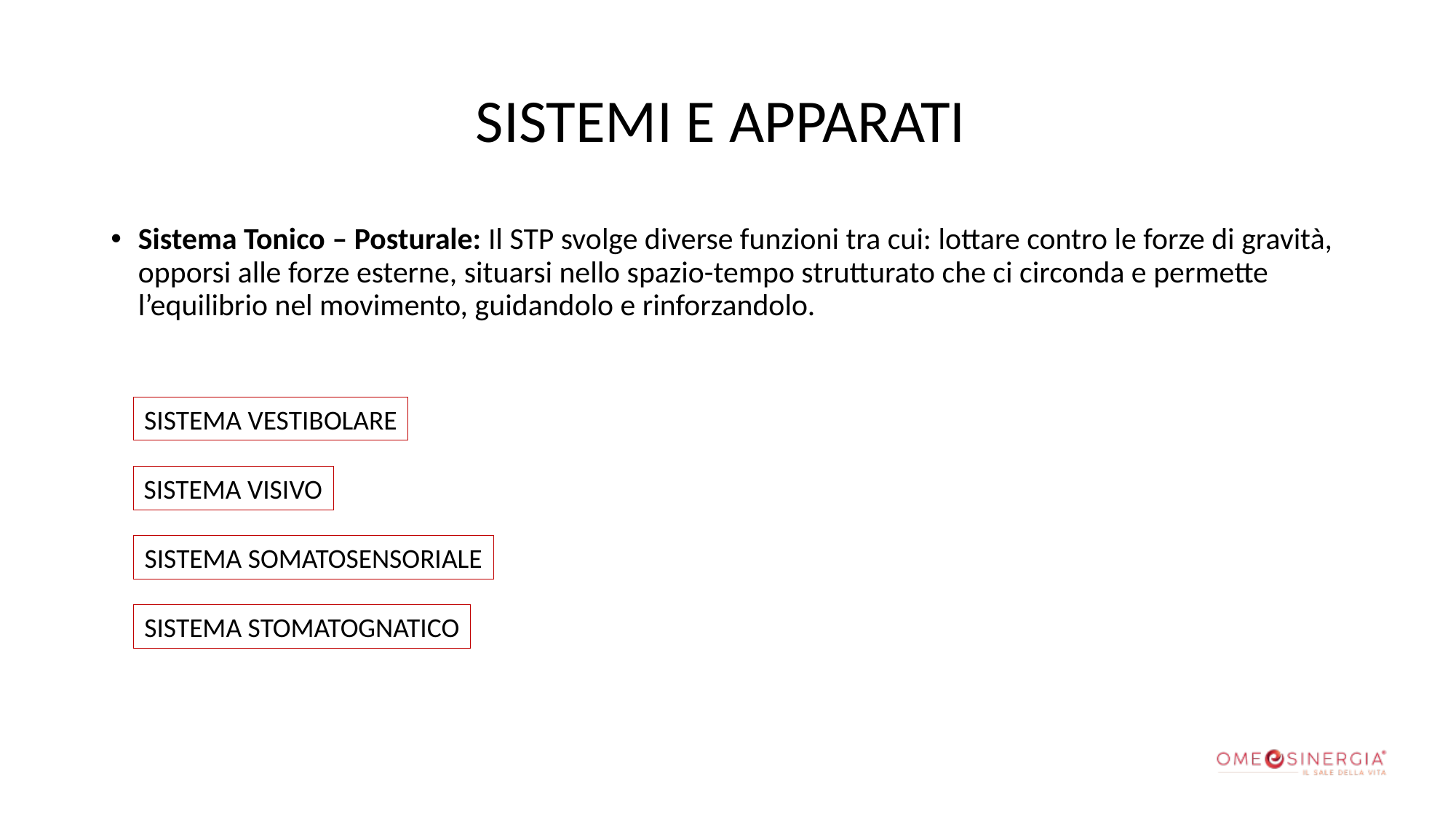

# SISTEMI E APPARATI
Sistema Tonico – Posturale: Il STP svolge diverse funzioni tra cui: lottare contro le forze di gravità, opporsi alle forze esterne, situarsi nello spazio-tempo strutturato che ci circonda e permette l’equilibrio nel movimento, guidandolo e rinforzandolo.

SISTEMA VESTIBOLARE
SISTEMA VISIVO
SISTEMA SOMATOSENSORIALE
SISTEMA STOMATOGNATICO